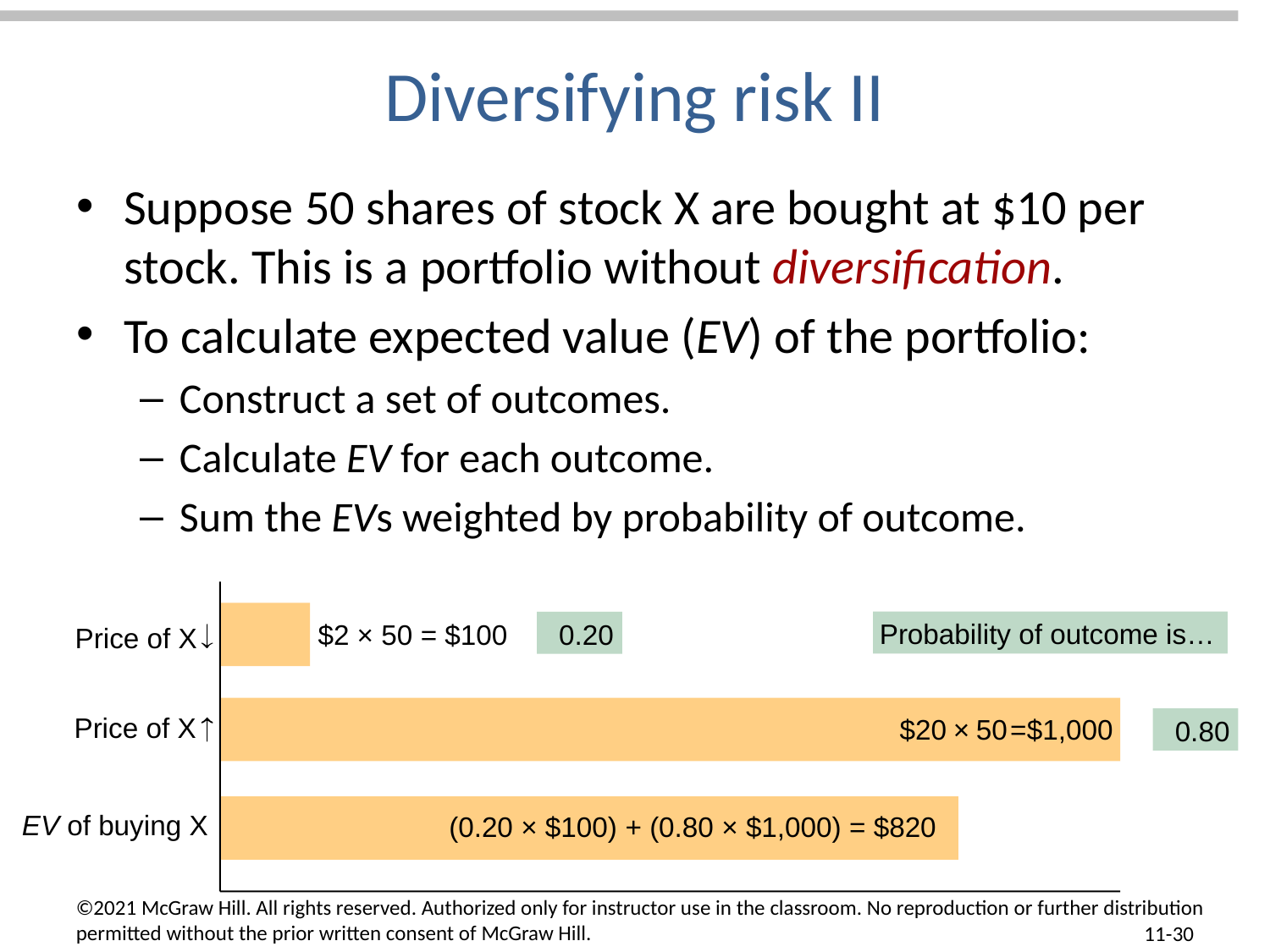

# Diversifying risk II
Suppose 50 shares of stock X are bought at $10 per stock. This is a portfolio without diversification.
To calculate expected value (EV) of the portfolio:
Construct a set of outcomes.
Calculate EV for each outcome.
Sum the EVs weighted by probability of outcome.

Probability of outcome is…
$2 × 50 = $100
0.20
Price of X

Price of X
$20
×
50
=
$1,000
0.80

EV of buying X
(0.20 × $100) + (0.80 × $1,000) = $820